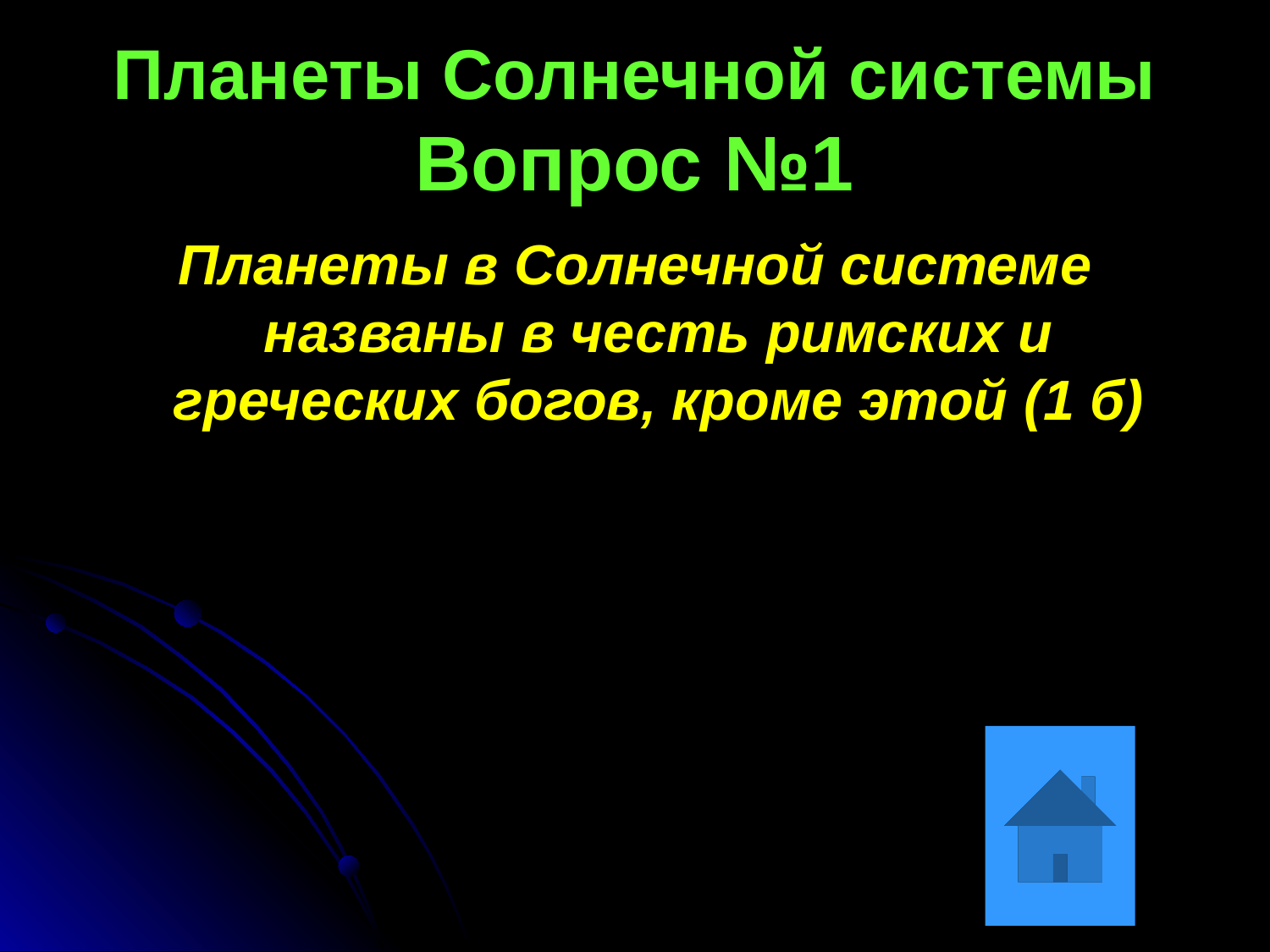

Планеты Солнечной системы
Вопрос №1
Планеты в Солнечной системе названы в честь римских и греческих богов, кроме этой (1 б)